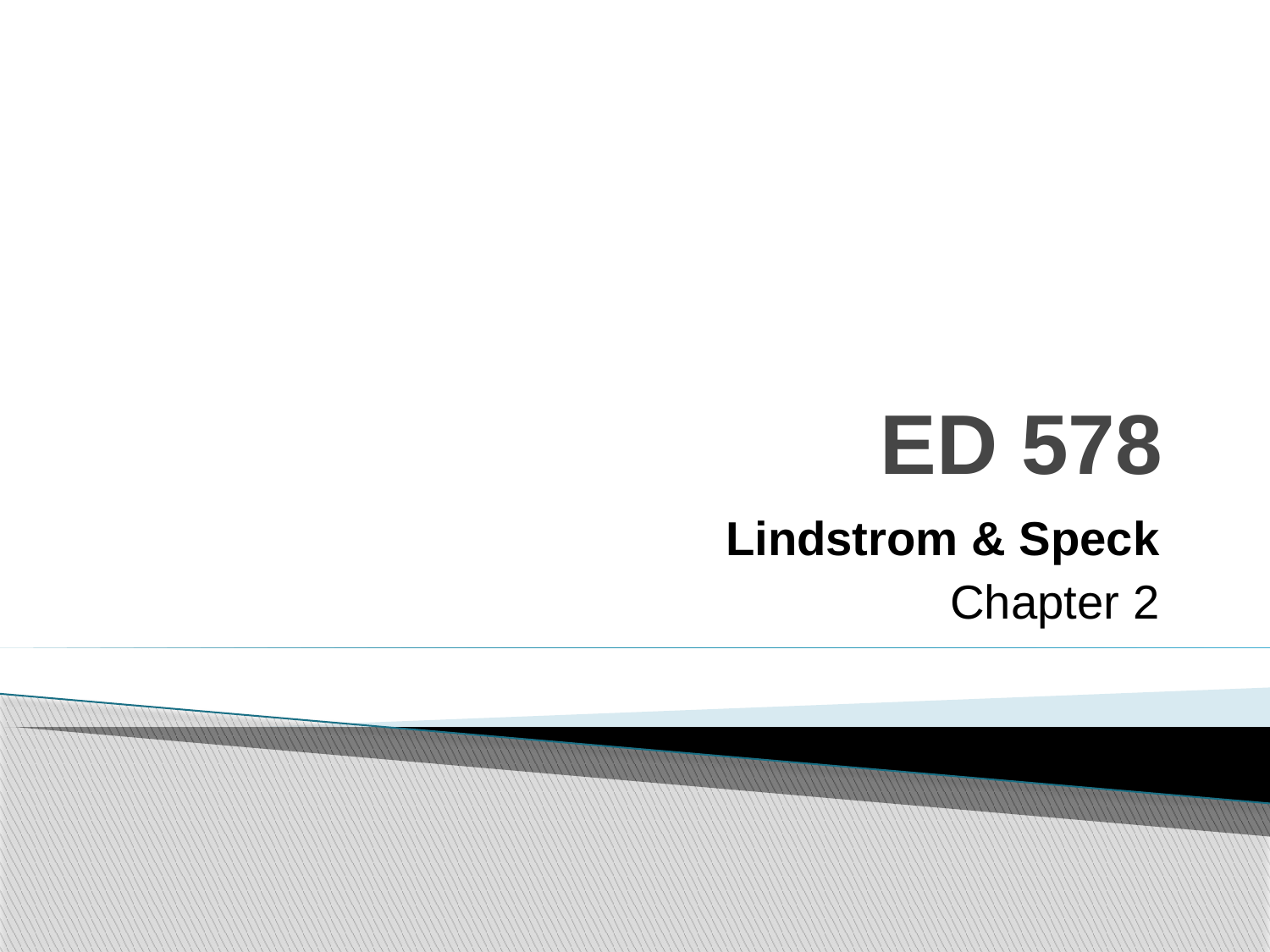

# ED 578
Lindstrom & Speck
Chapter 2